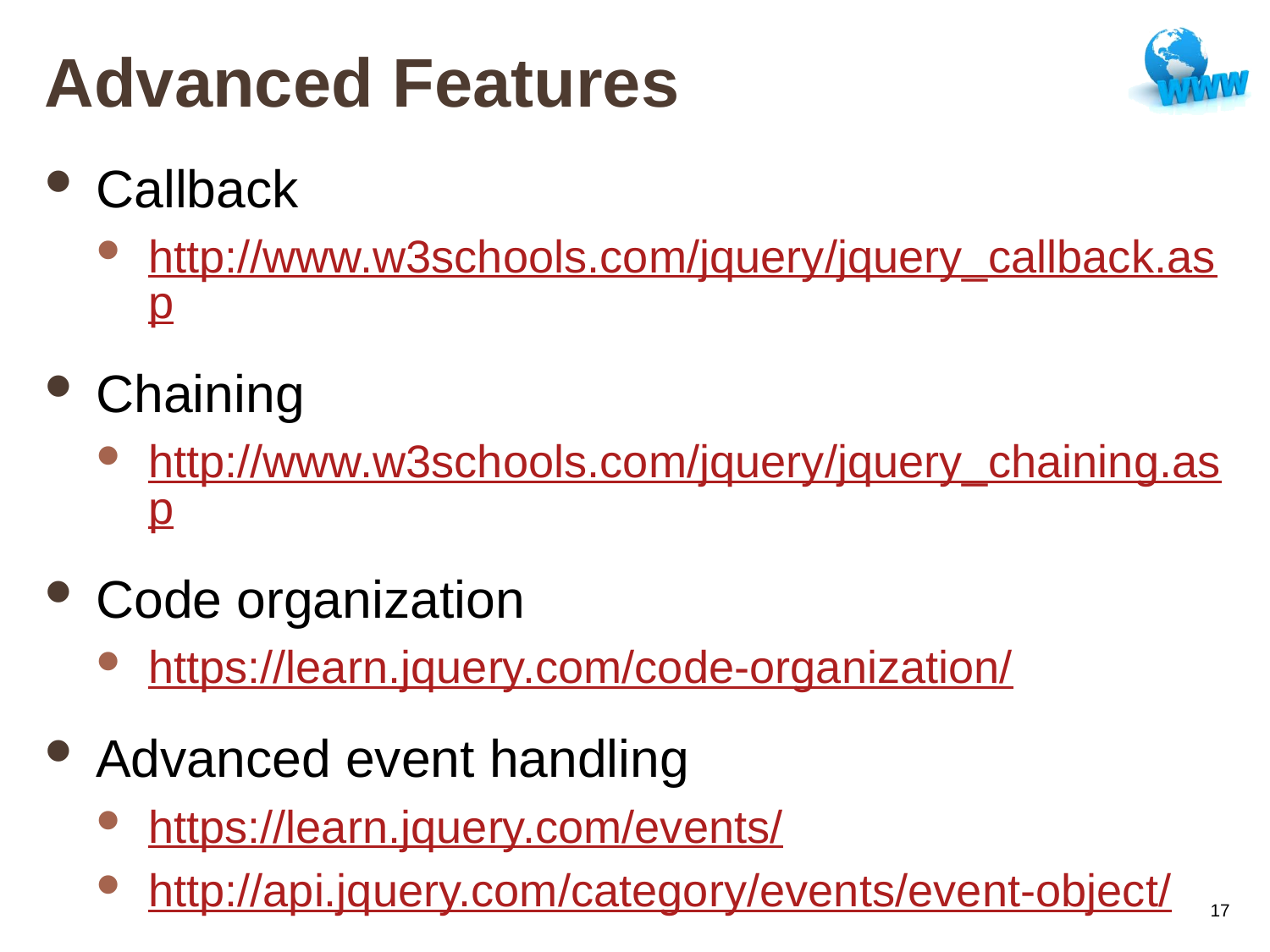

# Advanced Features
Callback
http://www.w3schools.com/jquery/jquery_callback.asp
Chaining
http://www.w3schools.com/jquery/jquery_chaining.asp
Code organization
https://learn.jquery.com/code-organization/
Advanced event handling
https://learn.jquery.com/events/
http://api.jquery.com/category/events/event-object/
17